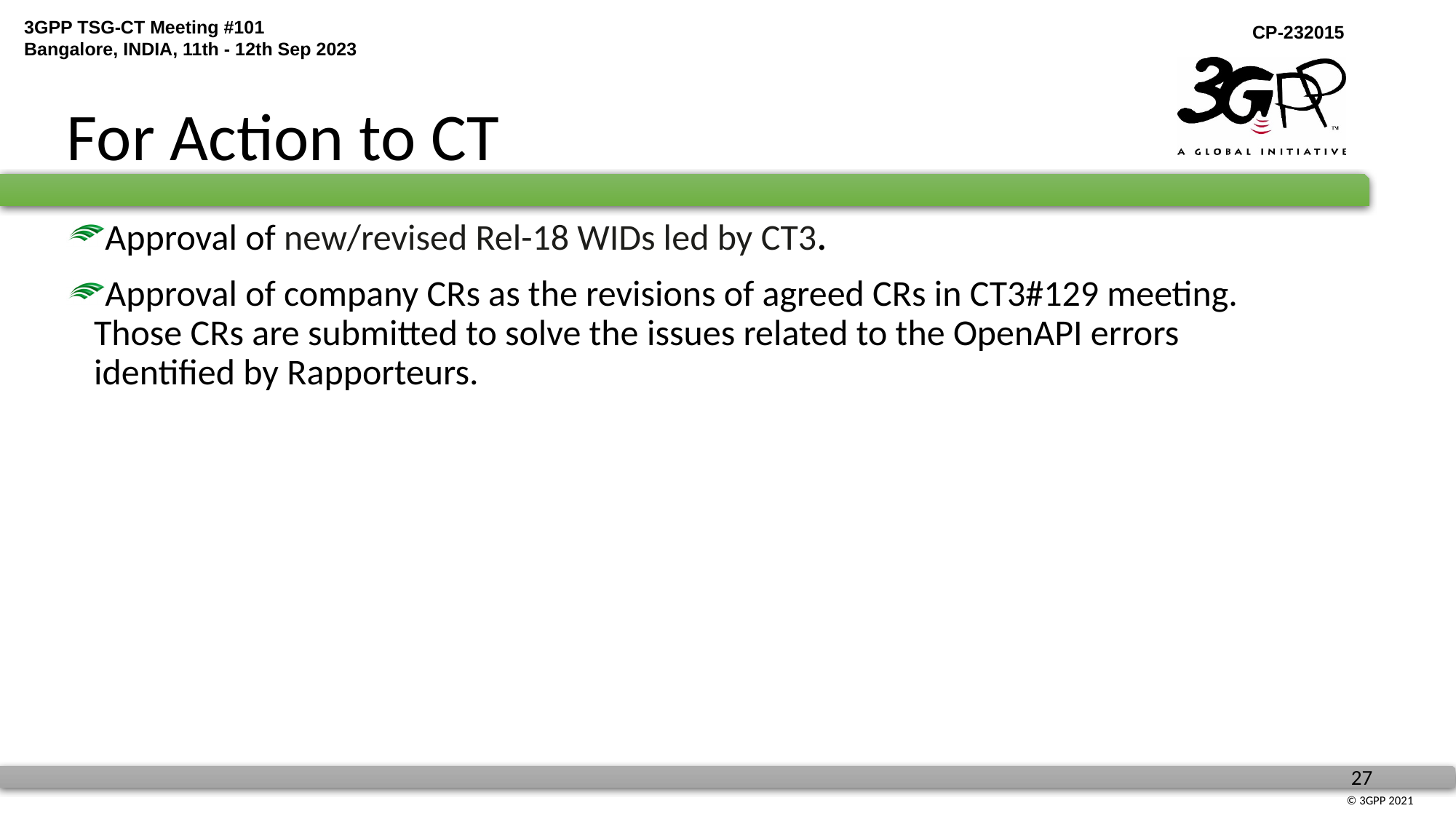

# For Action to CT
Approval of new/revised Rel-18 WIDs led by CT3.
Approval of company CRs as the revisions of agreed CRs in CT3#129 meeting. Those CRs are submitted to solve the issues related to the OpenAPI errors identified by Rapporteurs.